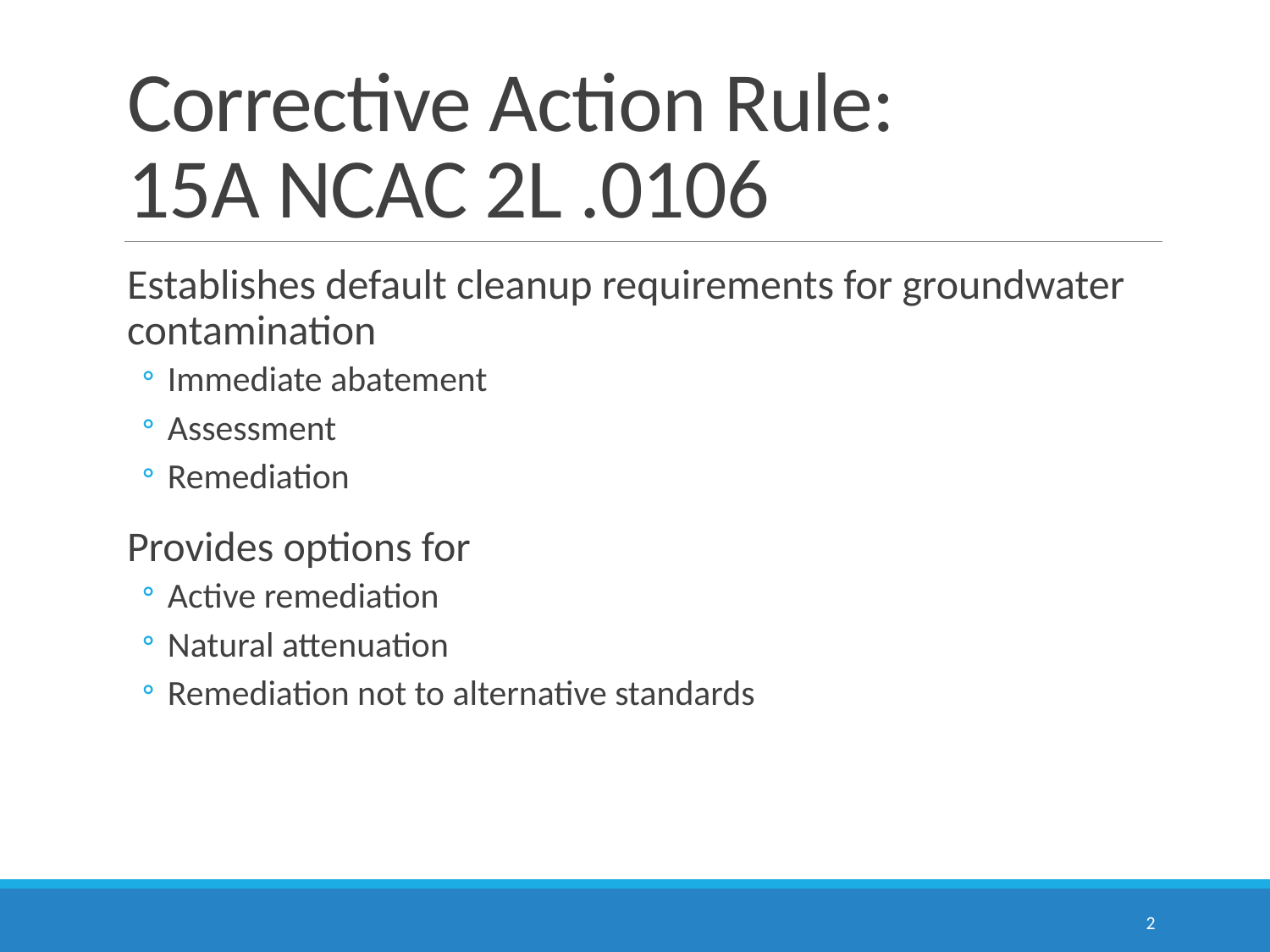

# Corrective Action Rule: 15A NCAC 2L .0106
Establishes default cleanup requirements for groundwater contamination
Immediate abatement
Assessment
Remediation
Provides options for
Active remediation
Natural attenuation
Remediation not to alternative standards
2